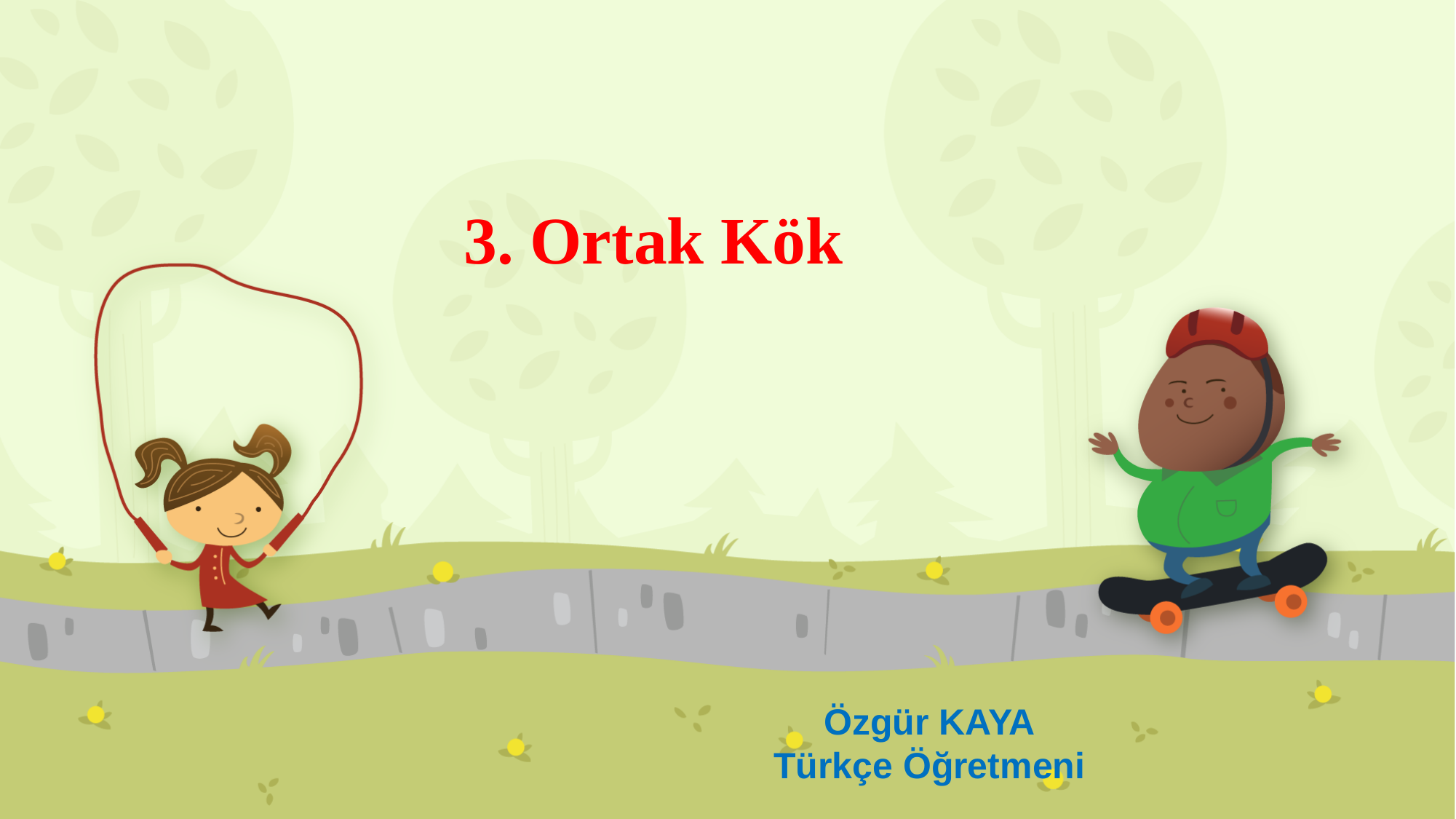

# 3. Ortak Kök
Özgür KAYA
Türkçe Öğretmeni